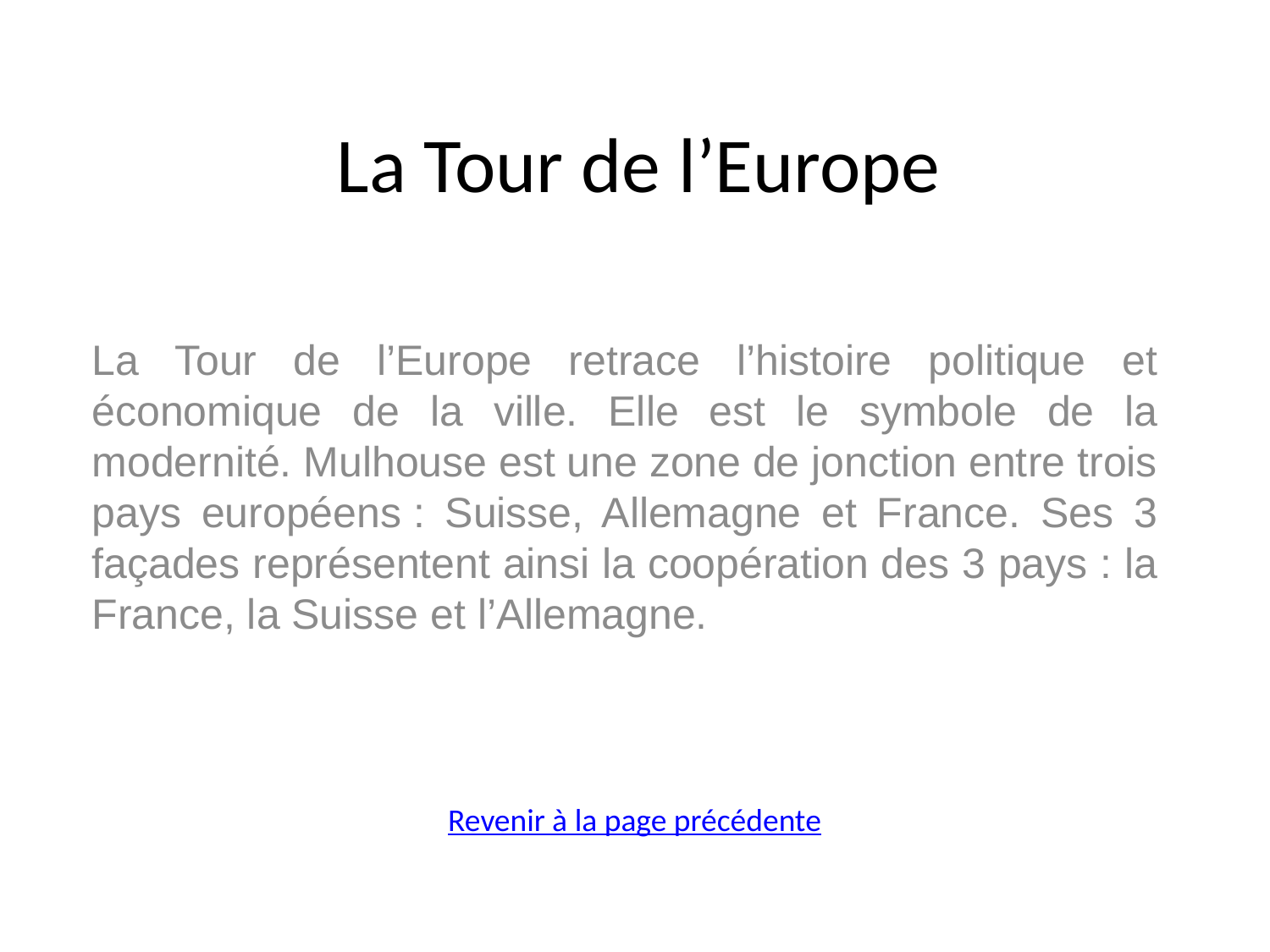

# La Tour de l’Europe

La Tour de l’Europe retrace l’histoire politique et économique de la ville. Elle est le symbole de la modernité. Mulhouse est une zone de jonction entre trois pays européens : Suisse, Allemagne et France. Ses 3 façades représentent ainsi la coopération des 3 pays : la France, la Suisse et l’Allemagne.
Revenir à la page précédente